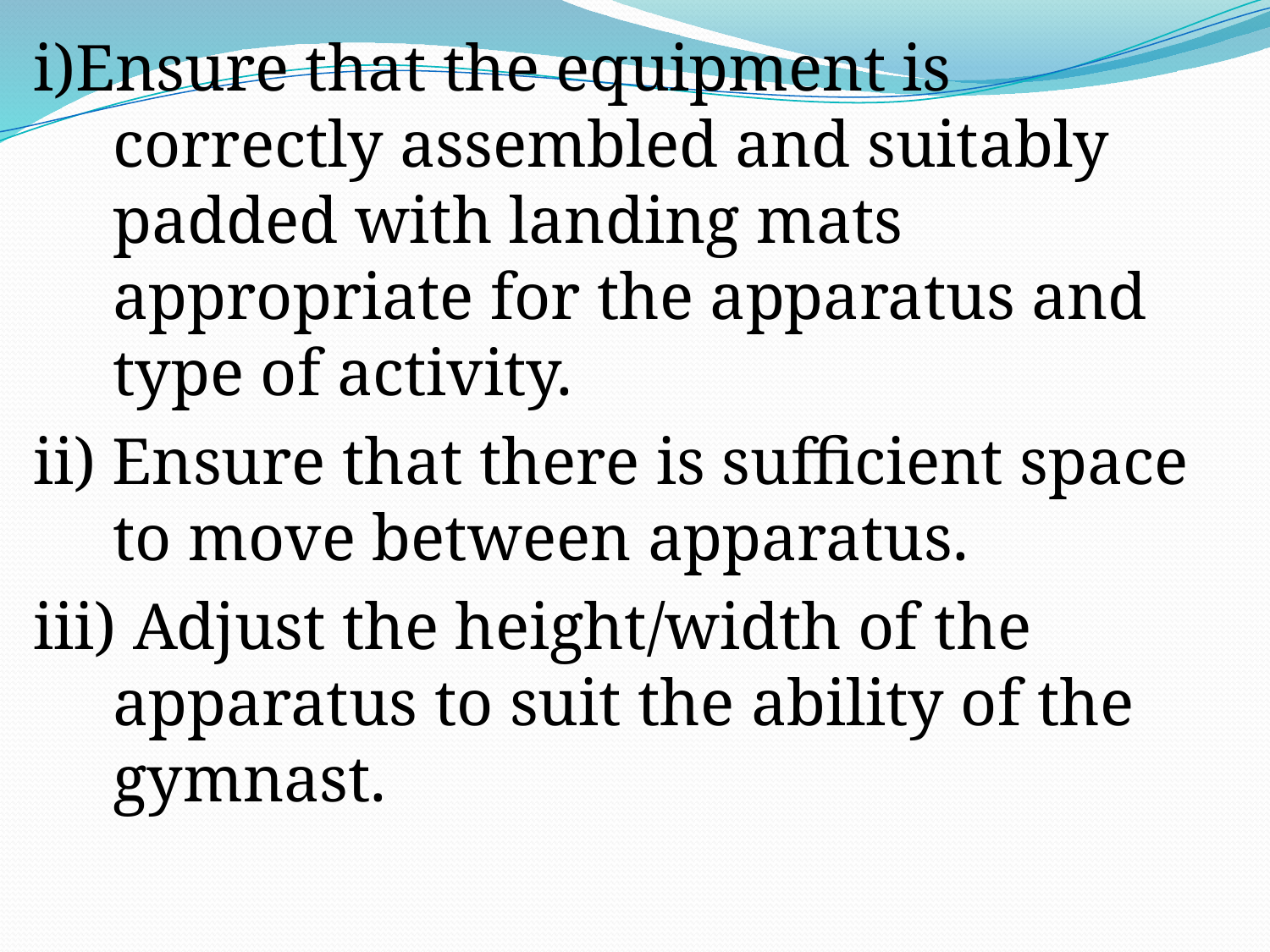

i)Ensure that the equipment is correctly assembled and suitably padded with landing mats appropriate for the apparatus and type of activity.
ii) Ensure that there is sufficient space to move between apparatus.
iii) Adjust the height/width of the apparatus to suit the ability of the gymnast.